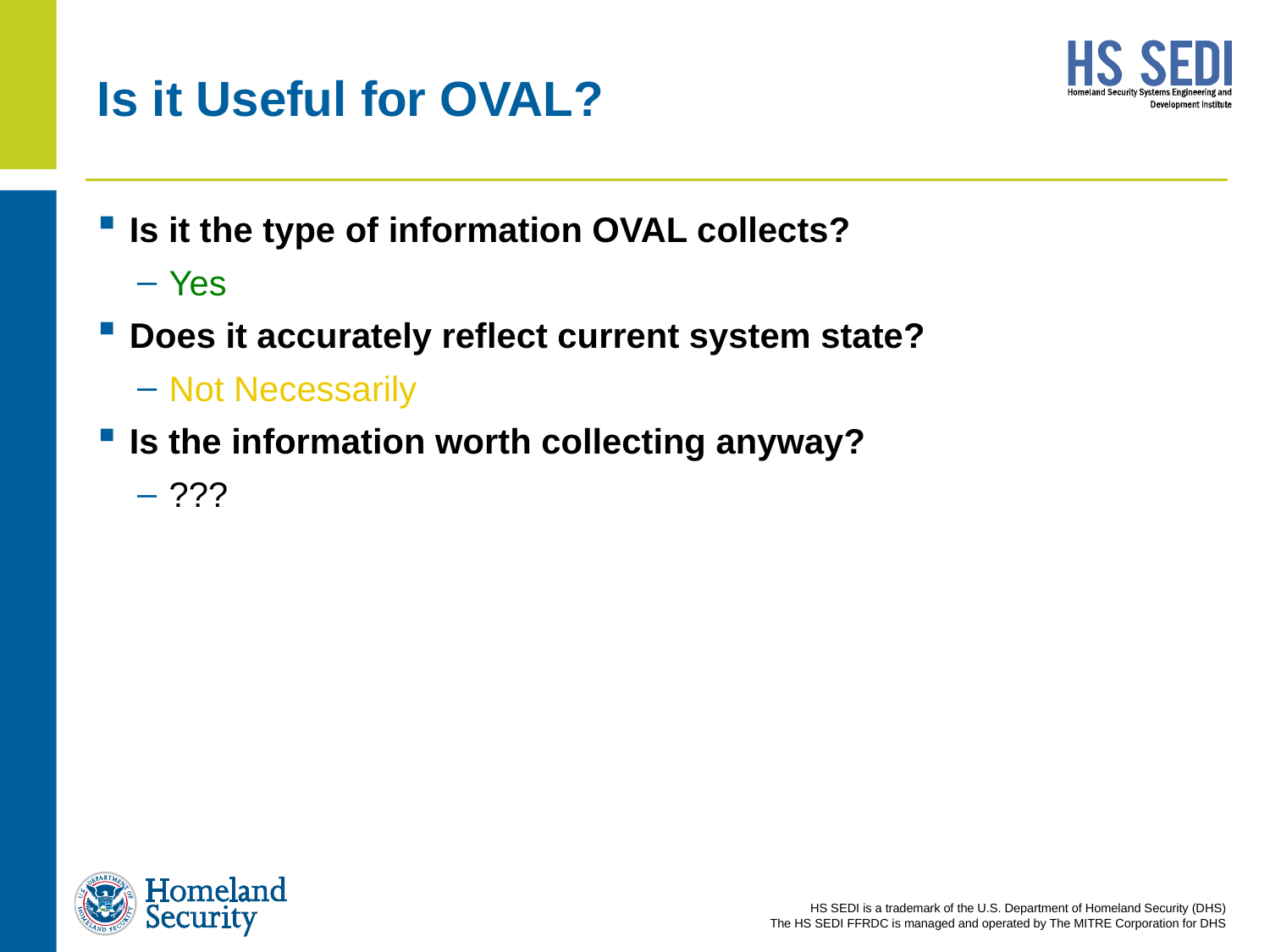

# Is it Useful for OVAL?
Is it the type of information OVAL collects?
Yes
Does it accurately reflect current system state?
Not Necessarily
Is the information worth collecting anyway?
???